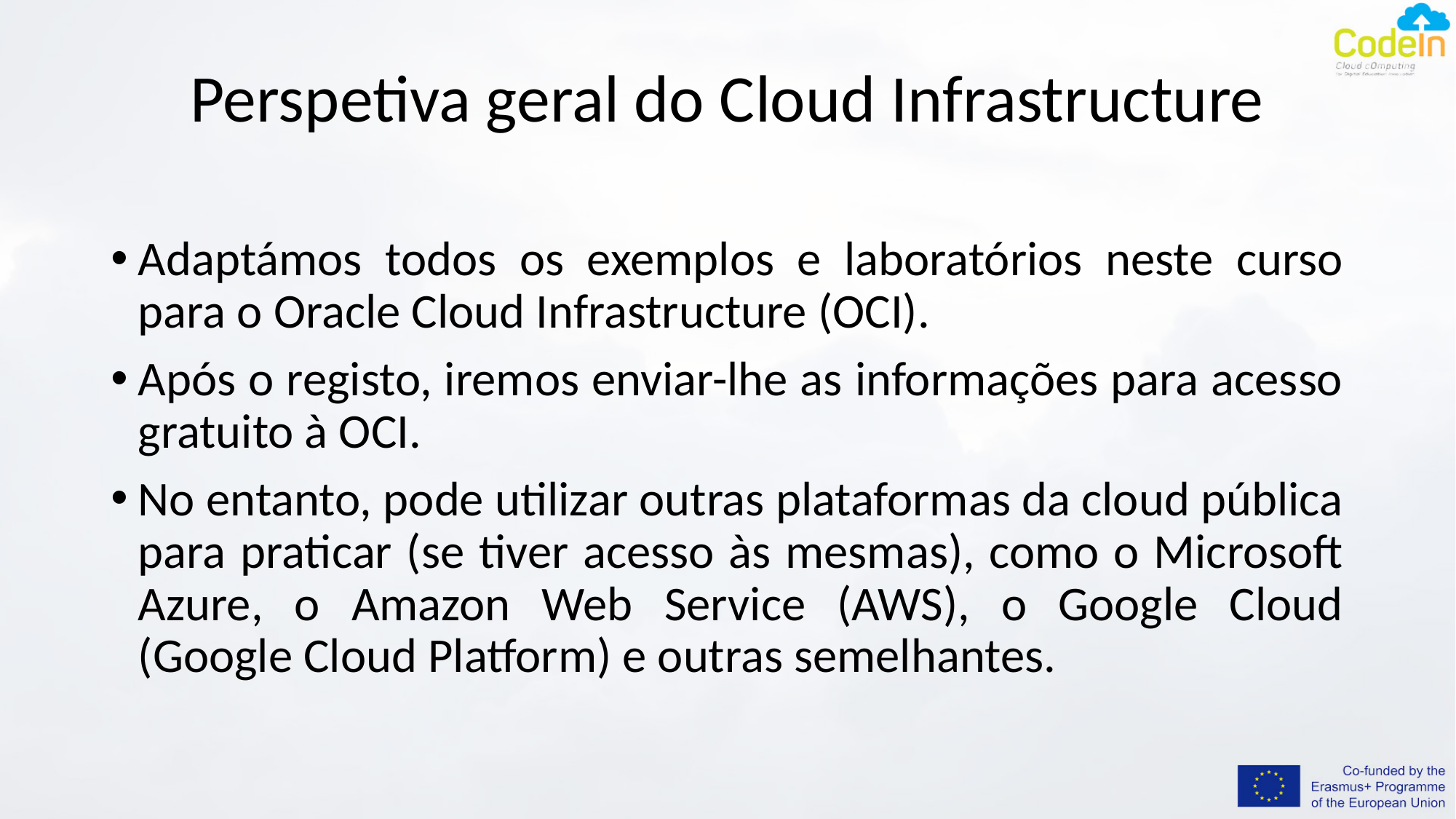

# Perspetiva geral do Cloud Infrastructure

Adaptámos todos os exemplos e laboratórios neste curso para o Oracle Cloud Infrastructure (OCI).
Após o registo, iremos enviar-lhe as informações para acesso gratuito à OCI.
No entanto, pode utilizar outras plataformas da cloud pública para praticar (se tiver acesso às mesmas), como o Microsoft Azure, o Amazon Web Service (AWS), o Google Cloud (Google Cloud Platform) e outras semelhantes.